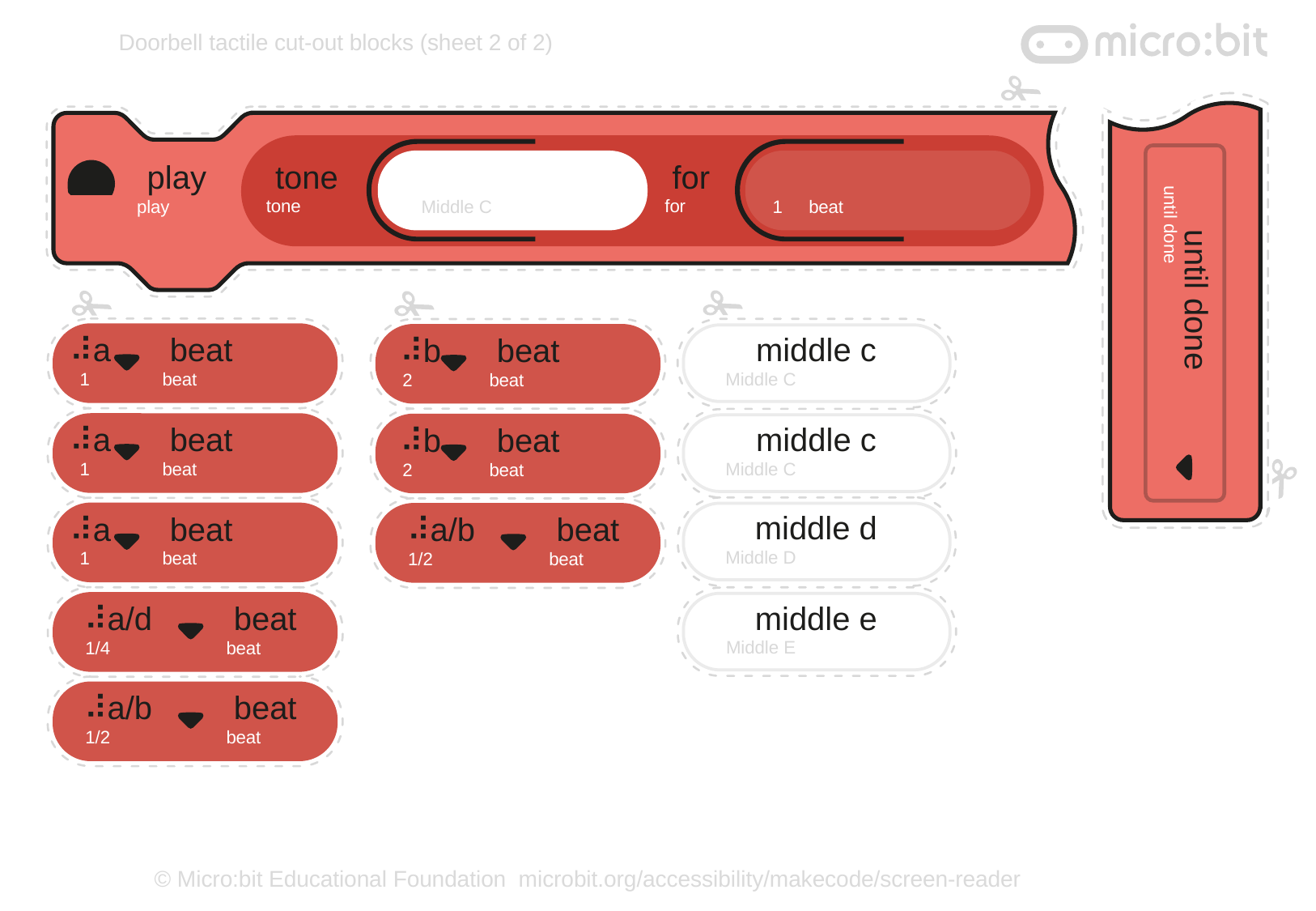

Doorbell tactile cut-out blocks (sheet 2 of 2)

tone
for

play

tone
for
play
Middle C
1
beat
until done
until done

⠼a
beat
middle c

⠼b
beat

Middle C
1
beat
beat
2

⠼a
beat

middle c

⠼b
beat

1
beat
Middle C
2
beat

middle d

⠼a
beat

⠼a/b
beat

Middle D
1
beat
1/2
beat

middle e

⠼a/d
beat

Middle E
1/4
beat

⠼a/b
beat

1/2
beat
© Micro:bit Educational Foundation  microbit.org/accessibility/makecode/screen-reader